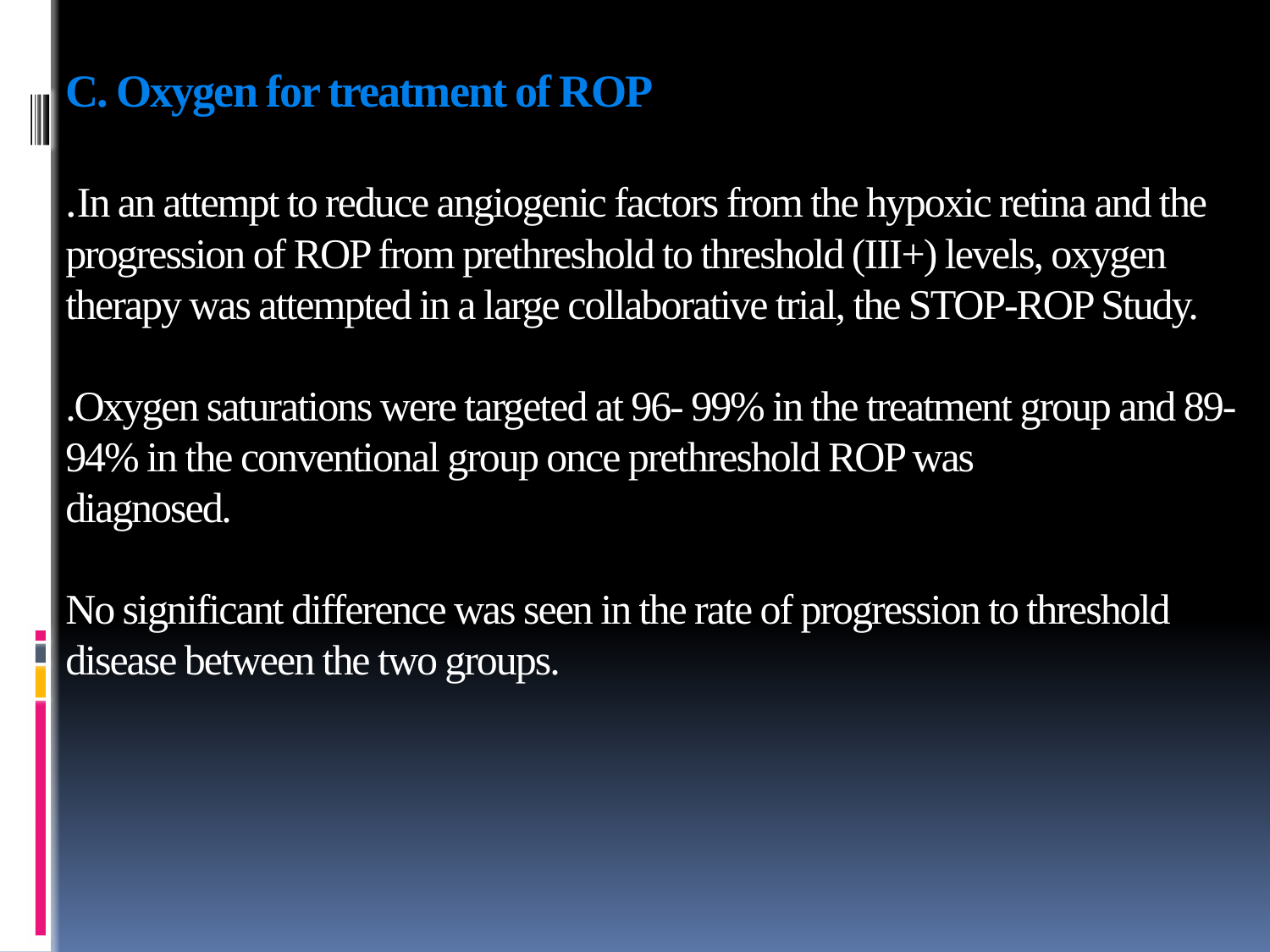

# C. Oxygen for treatment of ROP .In an attempt to reduce angiogenic factors from the hypoxic retina and the progression of ROP from prethreshold to threshold (III+) levels, oxygen therapy was attempted in a large collaborative trial, the STOP-ROP Study. .Oxygen saturations were targeted at 96- 99% in the treatment group and 89-94% in the conventional group once prethreshold ROP was diagnosed. No significant difference was seen in the rate of progression to threshold disease between the two groups.